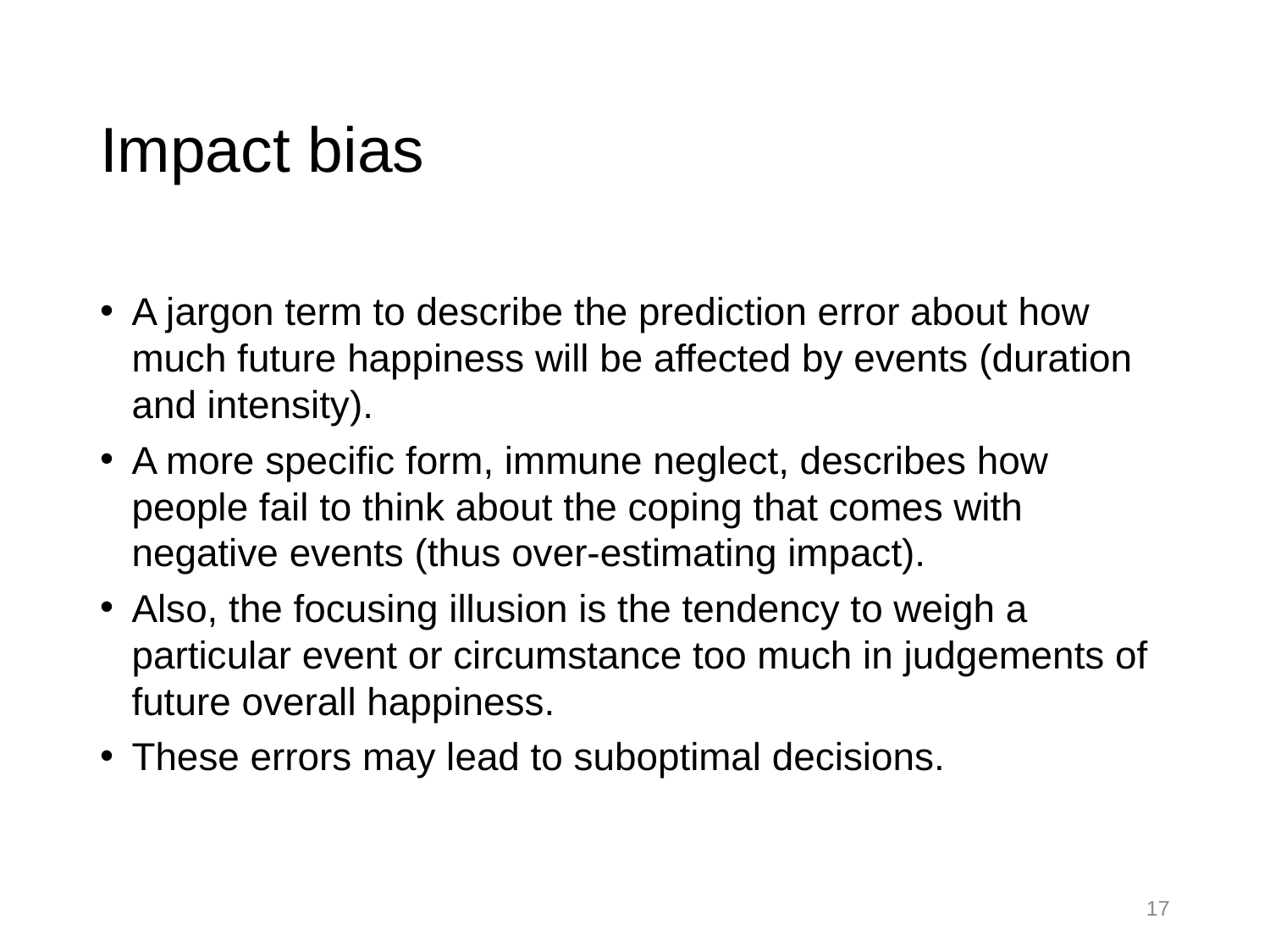

# Impact bias
A jargon term to describe the prediction error about how much future happiness will be affected by events (duration and intensity).
A more specific form, immune neglect, describes how people fail to think about the coping that comes with negative events (thus over-estimating impact).
Also, the focusing illusion is the tendency to weigh a particular event or circumstance too much in judgements of future overall happiness.
These errors may lead to suboptimal decisions.
17